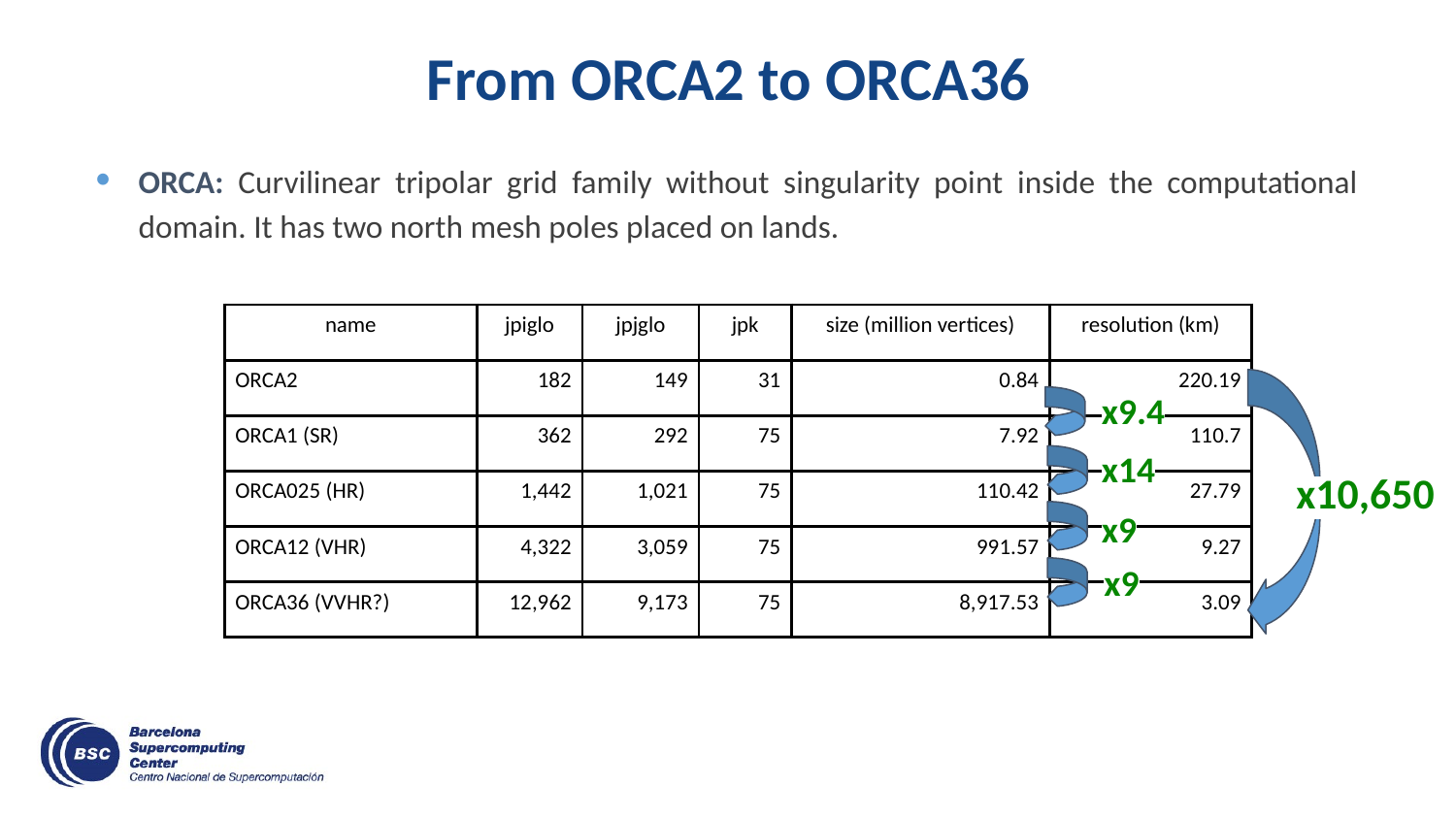

From ORCA2 to ORCA36
ORCA: Curvilinear tripolar grid family without singularity point inside the computational domain. It has two north mesh poles placed on lands.

| name | jpiglo | jpjglo | jpk | size (million vertices) | resolution (km) |
| --- | --- | --- | --- | --- | --- |
| ORCA2 | 182 | 149 | 31 | 0.84 | 220.19 |
| ORCA1 (SR) | 362 | 292 | 75 | 7.92 | 110.7 |
| ORCA025 (HR) | 1,442 | 1,021 | 75 | 110.42 | 27.79 |
| ORCA12 (VHR) | 4,322 | 3,059 | 75 | 991.57 | 9.27 |
| ORCA36 (VVHR?) | 12,962 | 9,173 | 75 | 8,917.53 | 3.09 |

x9.4

x14

x10,650
x9

x9